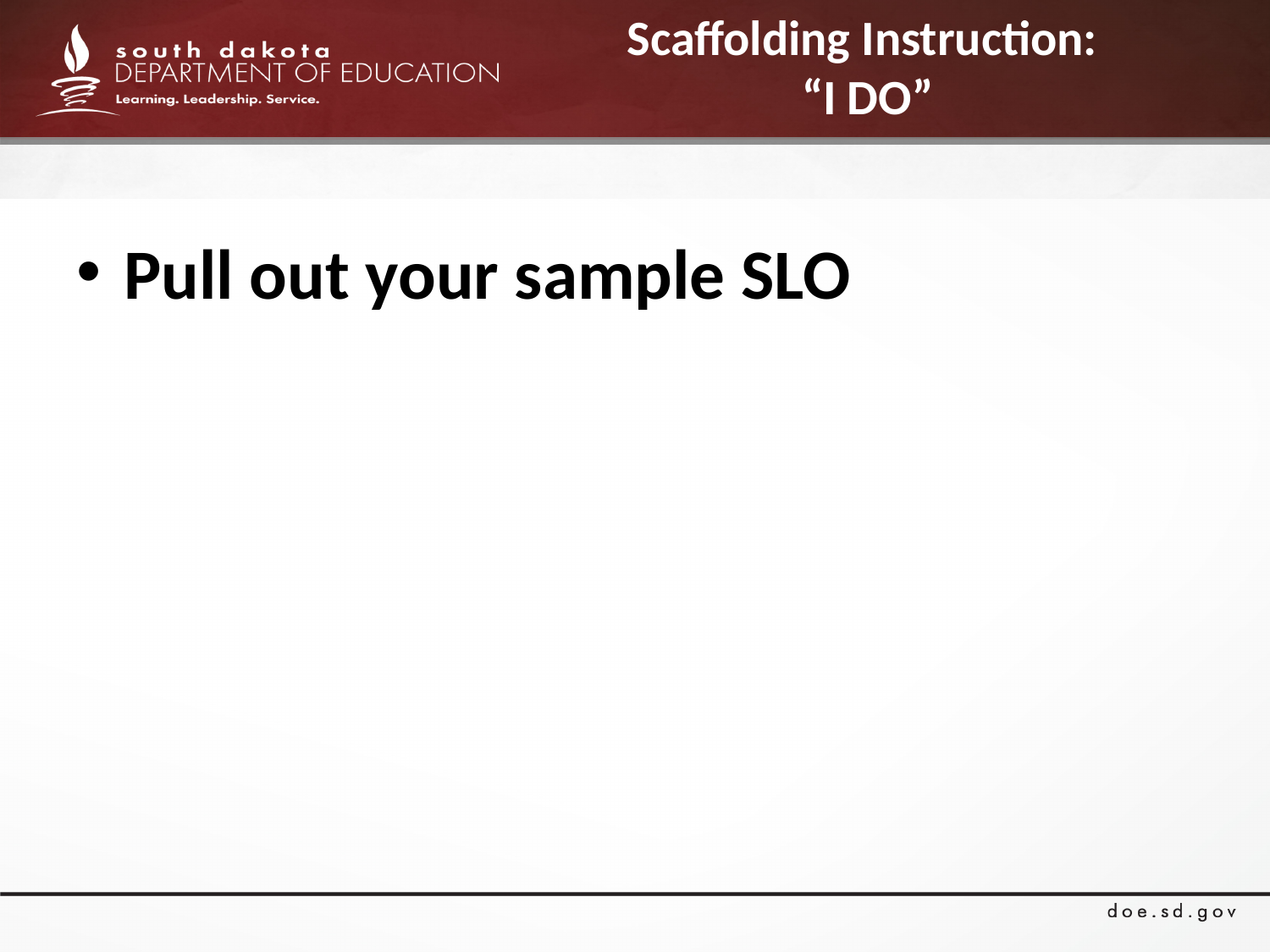

# Scaffolding Instruction: “I DO”
Pull out your sample SLO